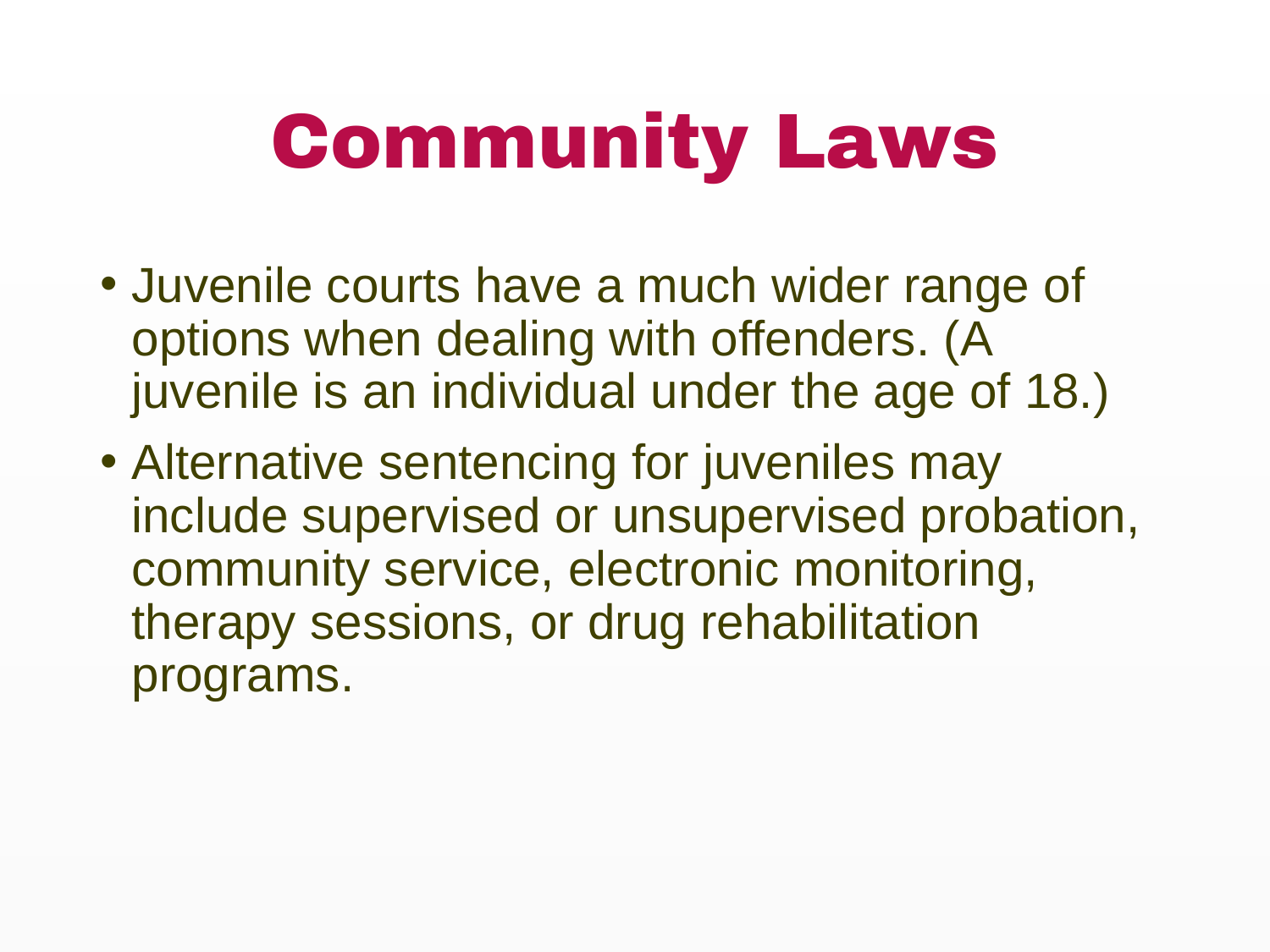

# Community Laws
Juvenile courts have a much wider range of options when dealing with offenders. (A juvenile is an individual under the age of 18.)
Alternative sentencing for juveniles may include supervised or unsupervised probation, community service, electronic monitoring, therapy sessions, or drug rehabilitation programs.